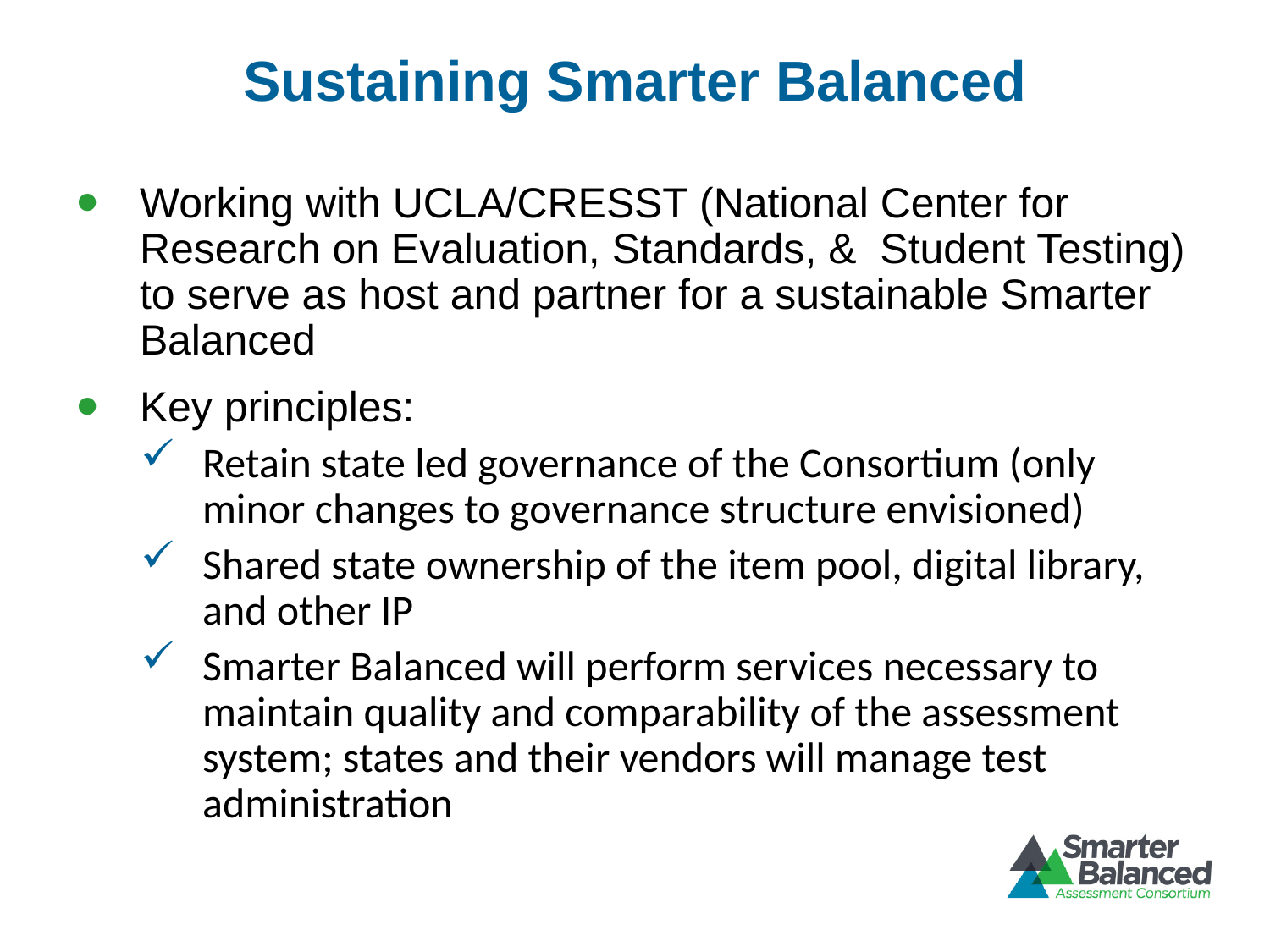

# Sustaining Smarter Balanced
Working with UCLA/CRESST (National Center for Research on Evaluation, Standards, &  Student Testing) to serve as host and partner for a sustainable Smarter Balanced
Key principles:
Retain state led governance of the Consortium (only minor changes to governance structure envisioned)
Shared state ownership of the item pool, digital library, and other IP
Smarter Balanced will perform services necessary to maintain quality and comparability of the assessment system; states and their vendors will manage test administration